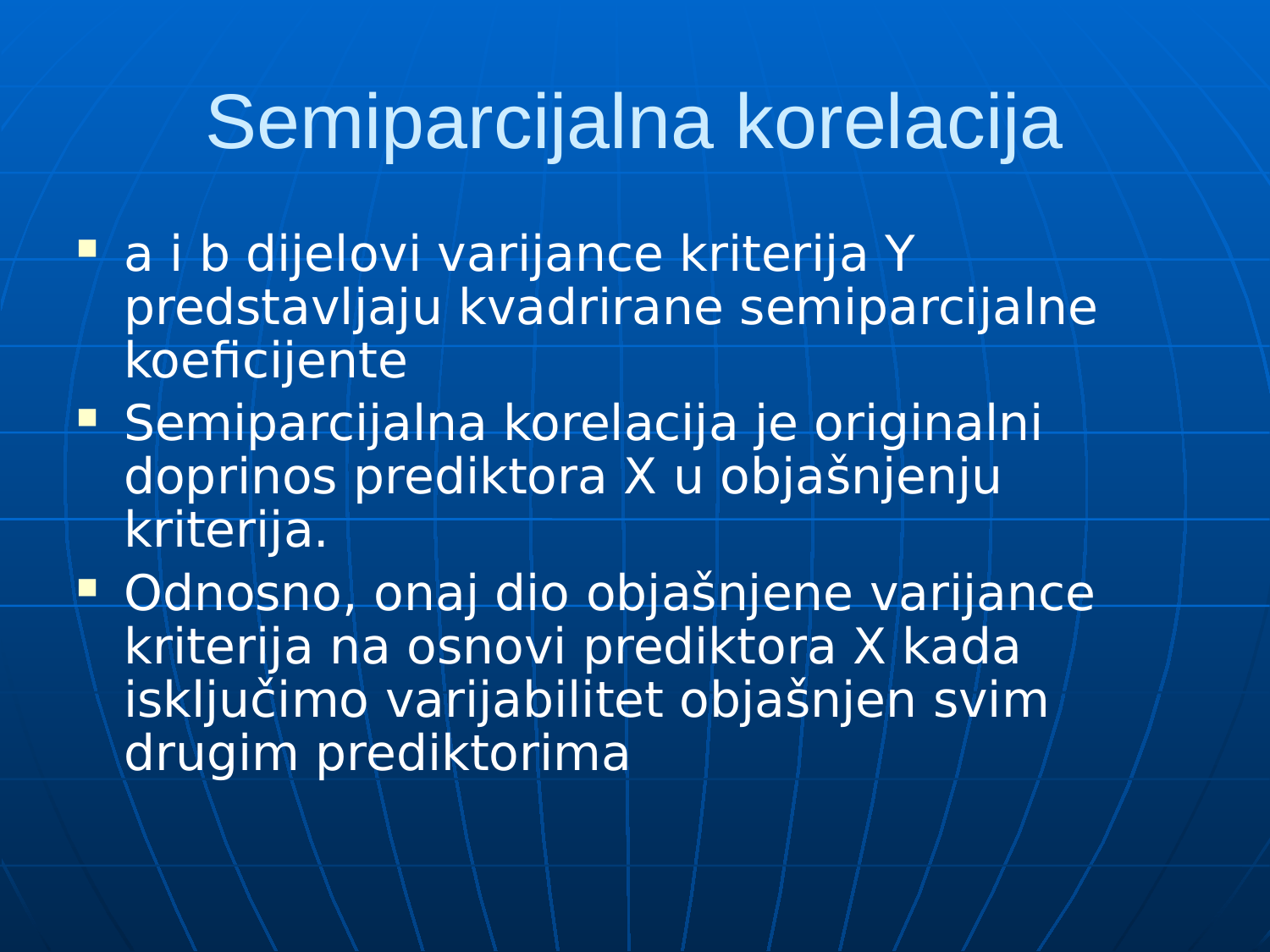

# Semiparcijalna korelacija
a i b dijelovi varijance kriterija Y predstavljaju kvadrirane semiparcijalne koeficijente
Semiparcijalna korelacija je originalni doprinos prediktora X u objašnjenju kriterija.
Odnosno, onaj dio objašnjene varijance kriterija na osnovi prediktora X kada isključimo varijabilitet objašnjen svim drugim prediktorima